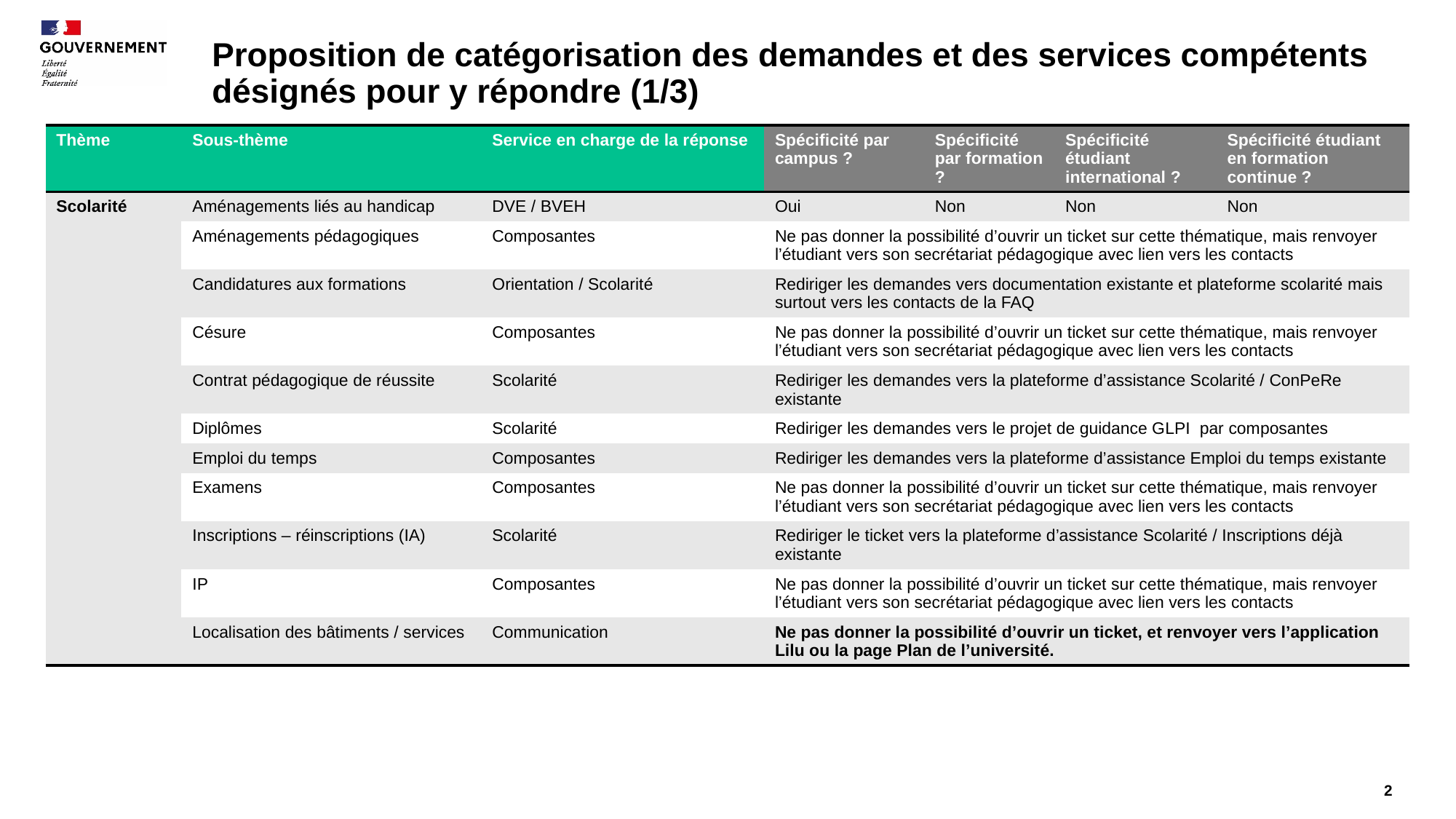

# Proposition de catégorisation des demandes et des services compétents désignés pour y répondre (1/3)
| Thème | Sous-thème | Service en charge de la réponse | Spécificité par campus ? | Spécificité par formation ? | Spécificité étudiant international ? | Spécificité étudiant en formation continue ? |
| --- | --- | --- | --- | --- | --- | --- |
| Scolarité | Aménagements liés au handicap | DVE / BVEH | Oui | Non | Non | Non |
|  | Aménagements pédagogiques | Composantes | Ne pas donner la possibilité d’ouvrir un ticket sur cette thématique, mais renvoyer l’étudiant vers son secrétariat pédagogique avec lien vers les contacts | Oui |  |  |
|  | Candidatures aux formations | Orientation / Scolarité | Rediriger les demandes vers documentation existante et plateforme scolarité mais surtout vers les contacts de la FAQ |  |  |  |
|  | Césure | Composantes | Ne pas donner la possibilité d’ouvrir un ticket sur cette thématique, mais renvoyer l’étudiant vers son secrétariat pédagogique avec lien vers les contacts |  |  |  |
|  | Contrat pédagogique de réussite | Scolarité | Rediriger les demandes vers la plateforme d’assistance Scolarité / ConPeRe existante |  |  |  |
|  | Diplômes | Scolarité | Rediriger les demandes vers le projet de guidance GLPI par composantes |  |  |  |
|  | Emploi du temps | Composantes | Rediriger les demandes vers la plateforme d’assistance Emploi du temps existante |  |  |  |
|  | Examens | Composantes | Ne pas donner la possibilité d’ouvrir un ticket sur cette thématique, mais renvoyer l’étudiant vers son secrétariat pédagogique avec lien vers les contacts |  |  |  |
|  | Inscriptions – réinscriptions (IA) | Scolarité | Rediriger le ticket vers la plateforme d’assistance Scolarité / Inscriptions déjà existante |  |  |  |
|  | IP | Composantes | Ne pas donner la possibilité d’ouvrir un ticket sur cette thématique, mais renvoyer l’étudiant vers son secrétariat pédagogique avec lien vers les contacts |  |  |  |
|  | Localisation des bâtiments / services | Communication | Ne pas donner la possibilité d’ouvrir un ticket, et renvoyer vers l’application Lilu ou la page Plan de l’université. |  |  |  |

2